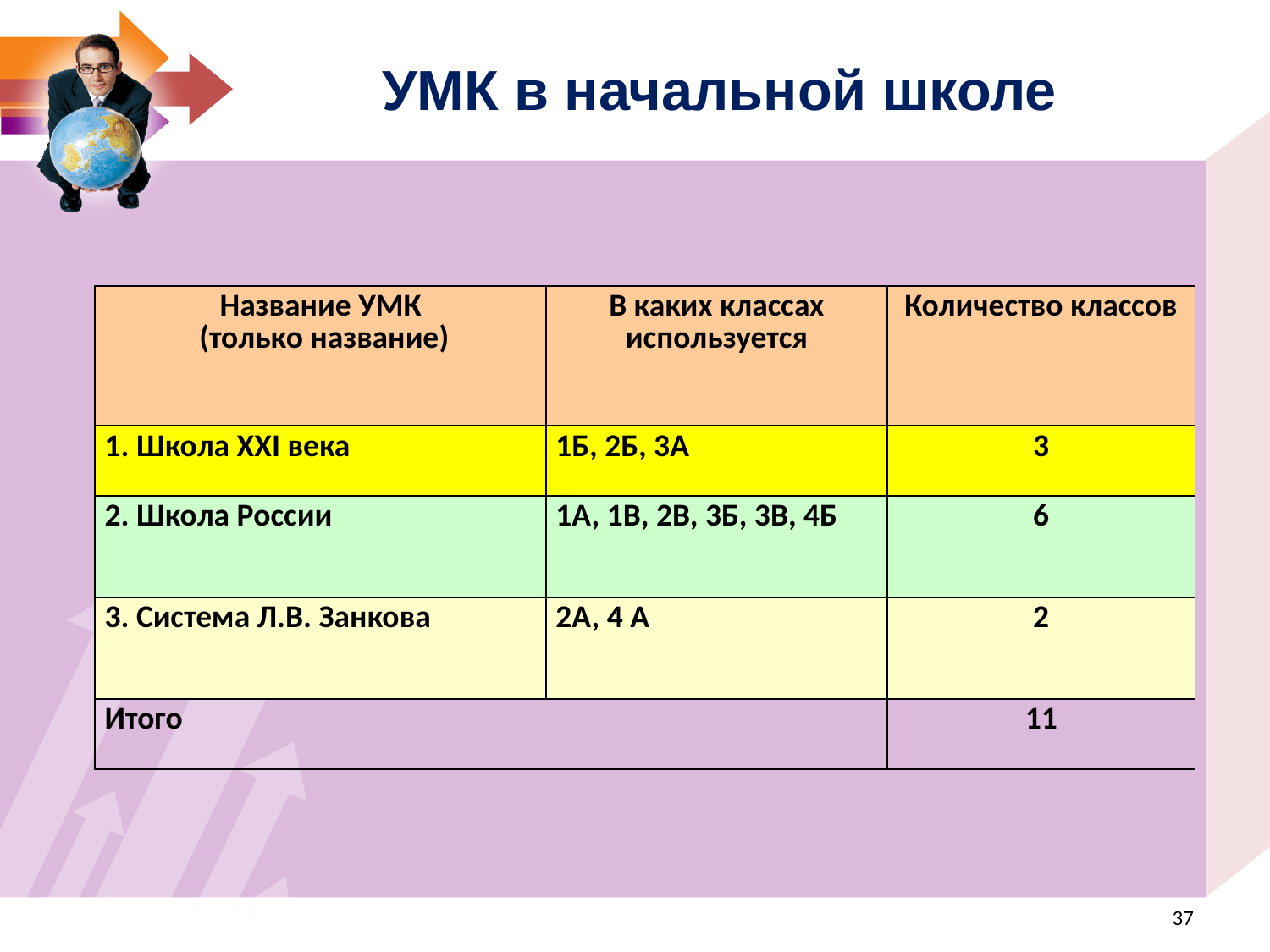

УМК в начальной школе
| Название УМК (только название) | В каких классах используется | Количество классов |
| --- | --- | --- |
| 1. Школа XXI века | 1Б, 2Б, 3А | 3 |
| 2. Школа России | 1А, 1В, 2В, 3Б, 3В, 4Б | 6 |
| 3. Система Л.В. Занкова | 2А, 4 А | 2 |
| Итого |  | 11 |
37